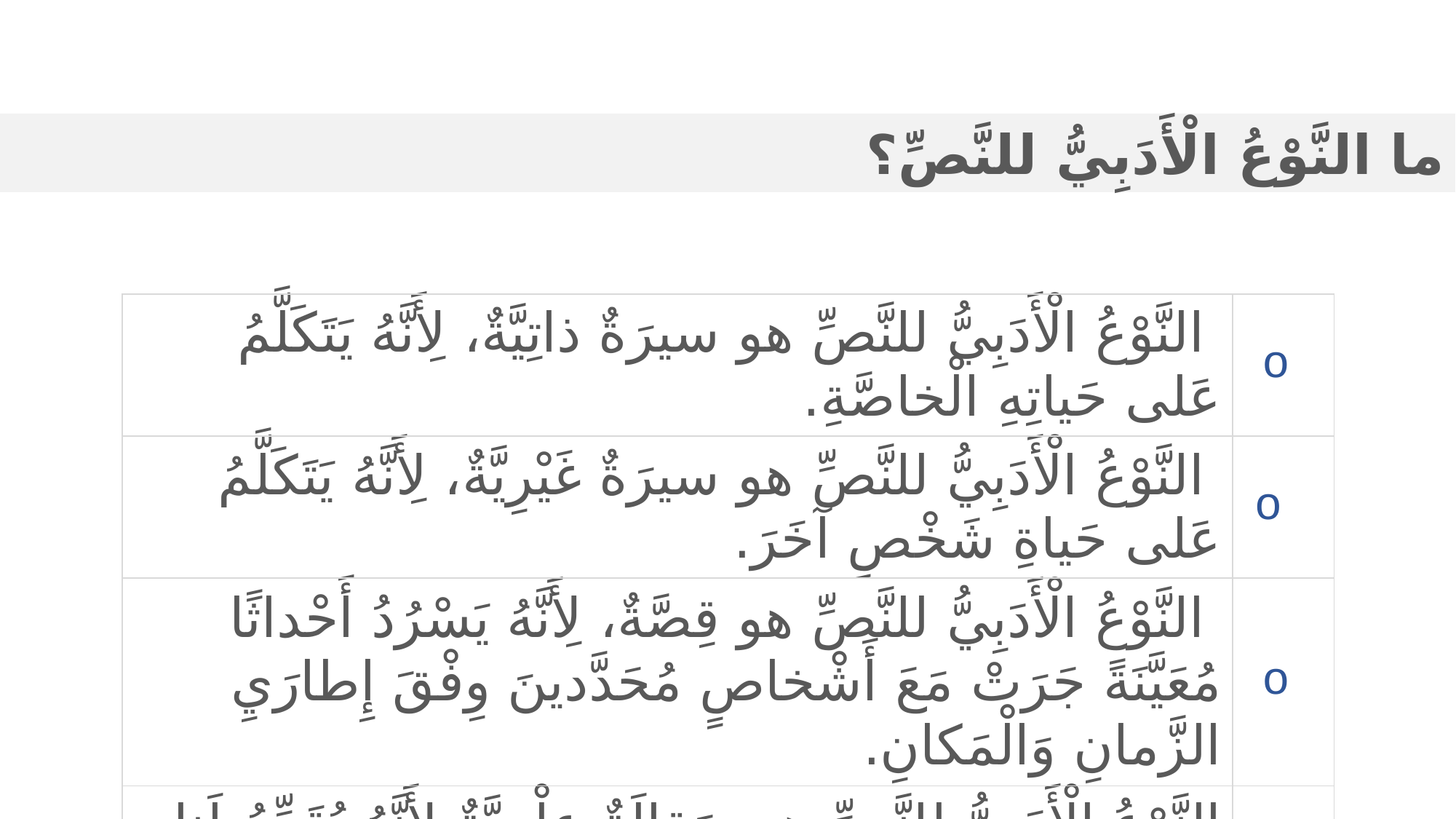

ما النَّوْعُ الْأَدَبِيُّ للنَّصِّ؟
| النَّوْعُ الْأَدَبِيُّ للنَّصِّ هو سيرَةٌ ذاتِيَّةٌ، لِأَنَّهُ يَتَكَلَّمُ عَلى حَياتِهِ الْخاصَّةِ. |  |
| --- | --- |
| النَّوْعُ الْأَدَبِيُّ للنَّصِّ هو سيرَةٌ غَيْرِيَّةٌ، لِأَنَّهُ يَتَكَلَّمُ عَلى حَياةِ شَخْصٍ آخَرَ. |  |
| النَّوْعُ الْأَدَبِيُّ للنَّصِّ هو قِصَّةٌ، لِأَنَّهُ يَسْرُدُ أَحْداثًا مُعَيَّنَةً جَرَتْ مَعَ أَشْخاصٍ مُحَدَّدينَ وِفْقَ إِطارَيِ الزَّمانِ وَالْمَكانِ. |  |
| النَّوْعُ الْأَدَبِيُّ للنَّصِّ هو مَقالَةٌ عِلْمِيَّةٌ لِأَنَّهُ يُقَدِّمُ لَنا مَعْلوماتٍ عِلْمِيَّةً. |  |